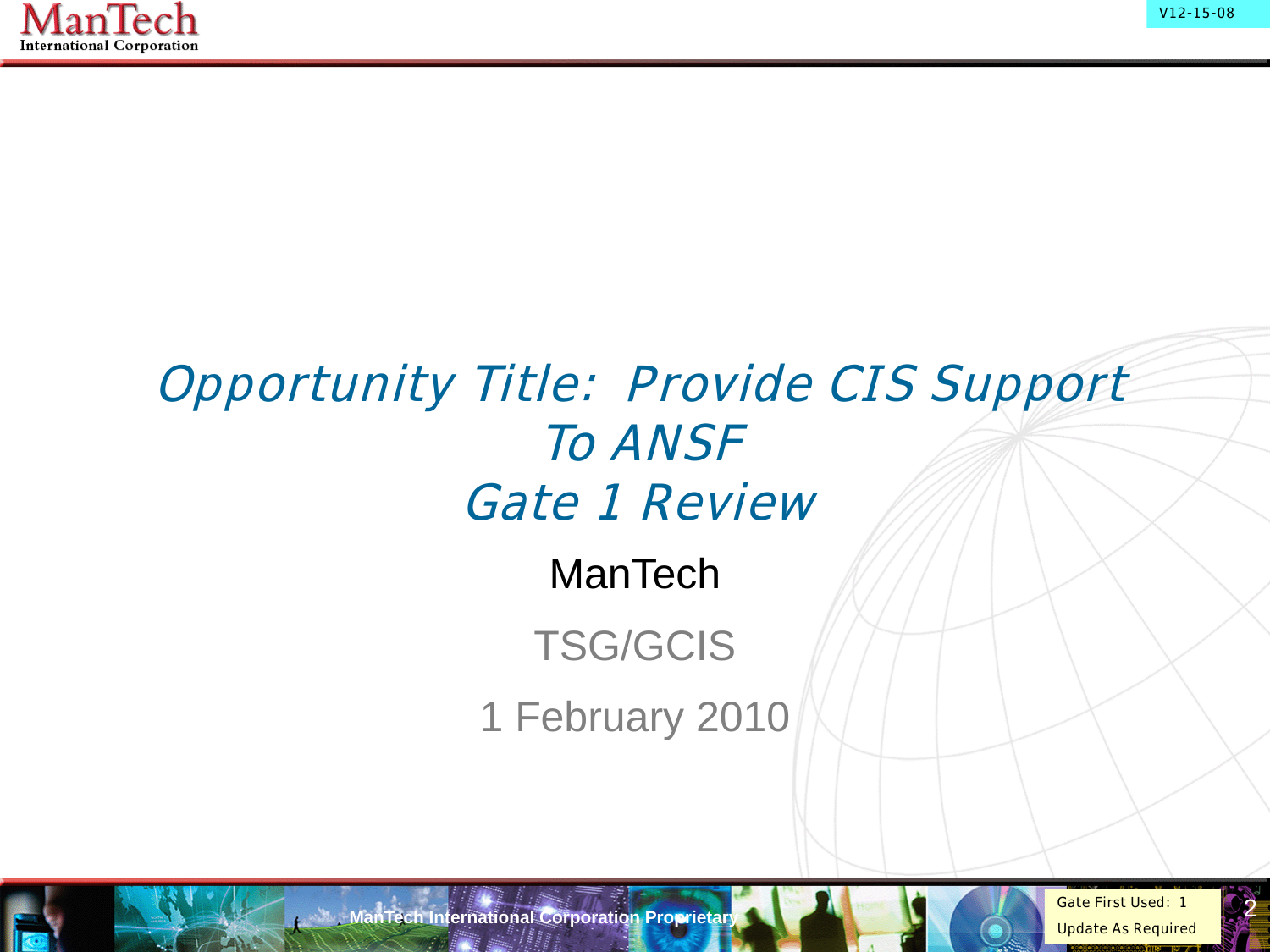

# Opportunity Title:  Provide CIS Support To ANSF Gate 1 Review
ManTech
TSG/GCIS
1 February 2010
2
Gate First Used:  1
Update As Required